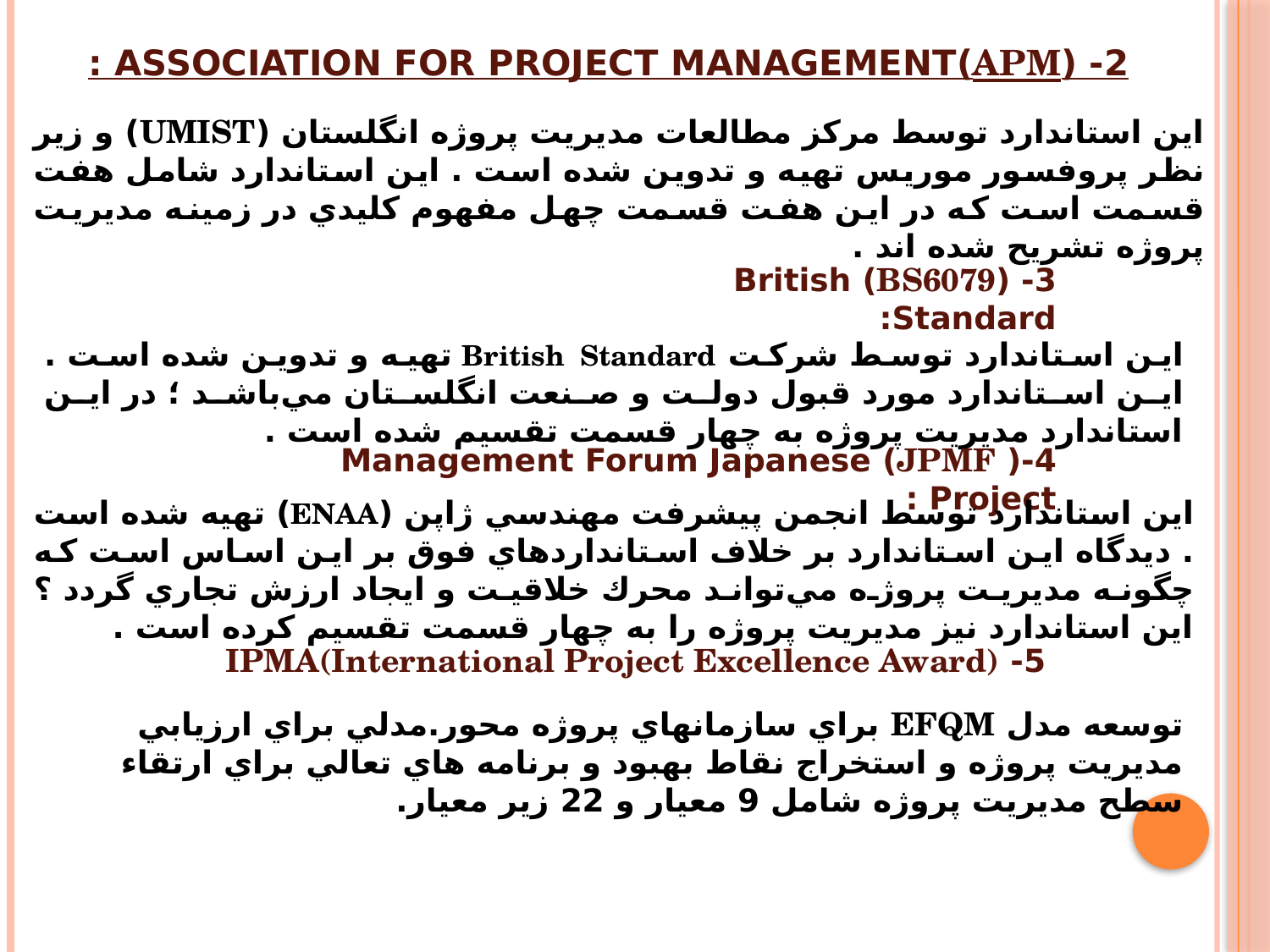

# 2- (APM)Association For Project Management :
اين استاندارد توسط مركز مطالعات مديريت پروژه انگلستان (UMIST) و زير نظر پروفسور موريس تهيه و تدوين شده است . اين استاندارد شامل هفت قسمت است كه در اين هفت قسمت چهل مفهوم كليدي در زمينه مديريت پروژه تشريح شده اند .
3- (BS6079) British Standard:
اين استاندارد توسط شركت British Standard تهيه و تدوين شده است . اين استاندارد مورد قبول دولت و صنعت انگلستان مي‌باشد ؛ در اين استاندارد مديريت پروژه به چهار قسمت تقسيم شده است .
4-( JPMF) Management Forum Japanese Project :
اين استاندارد توسط انجمن پيشرفت مهندسي ژاپن (ENAA) تهيه شده است . ديدگاه اين استاندارد بر خلاف استانداردهاي فوق بر اين اساس است كه چگونه مديريت پروژه مي‌تواند محرك خلاقيت و ايجاد ارزش تجاري گردد ؟ اين استاندارد نيز مديريت پروژه را به چهار قسمت تقسيم كرده است .

5- IPMA(International Project Excellence Award)
توسعه مدل EFQM براي سازمانهاي پروژه محور.مدلي براي ارزيابي مديريت پروژه و استخراج نقاط بهبود و برنامه هاي تعالي براي ارتقاء سطح مديريت پروژه شامل 9 معيار و 22 زير معيار.